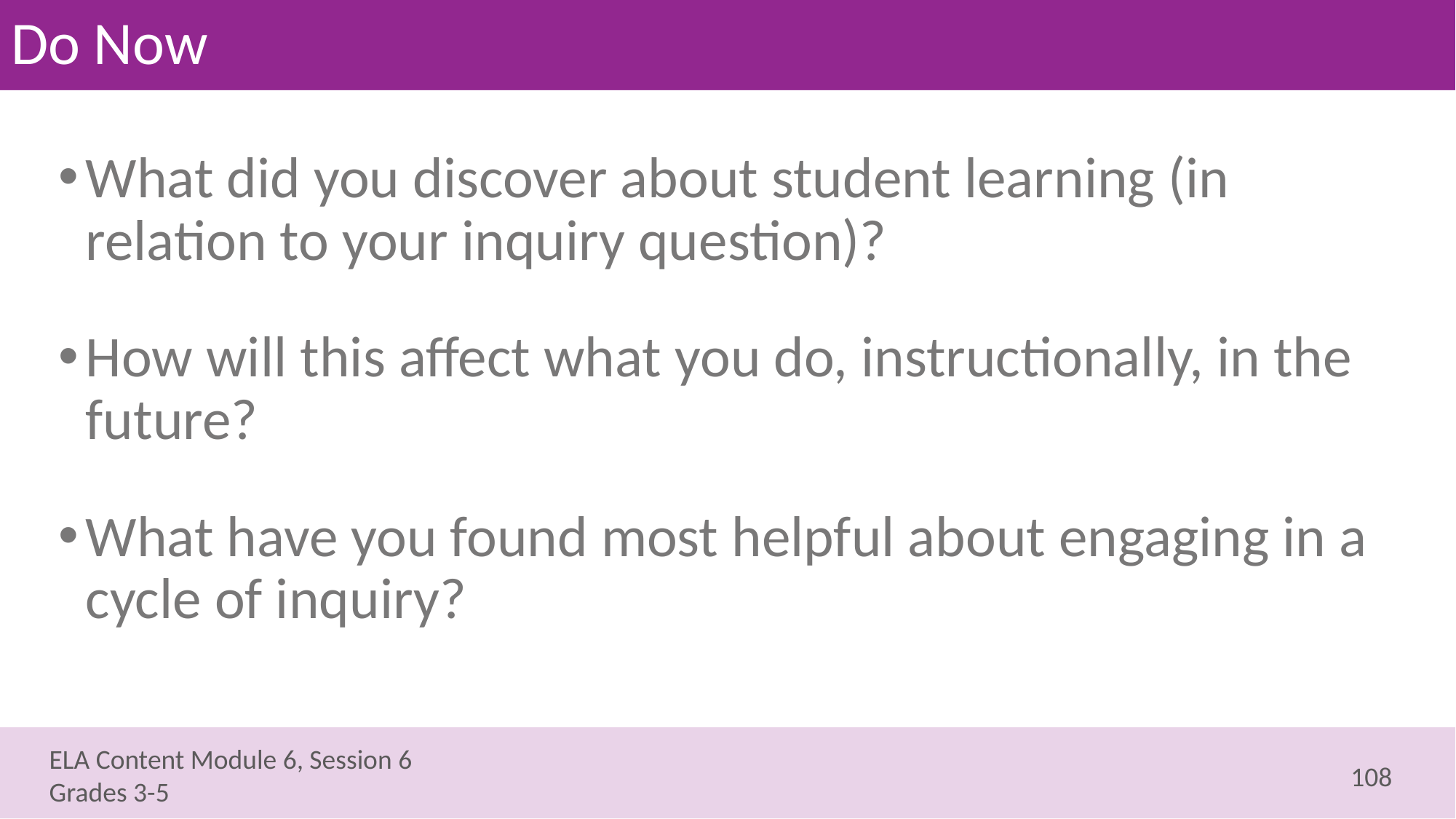

# Do Now
What did you discover about student learning (in relation to your inquiry question)?

How will this affect what you do, instructionally, in the future?

What have you found most helpful about engaging in a cycle of inquiry?

108